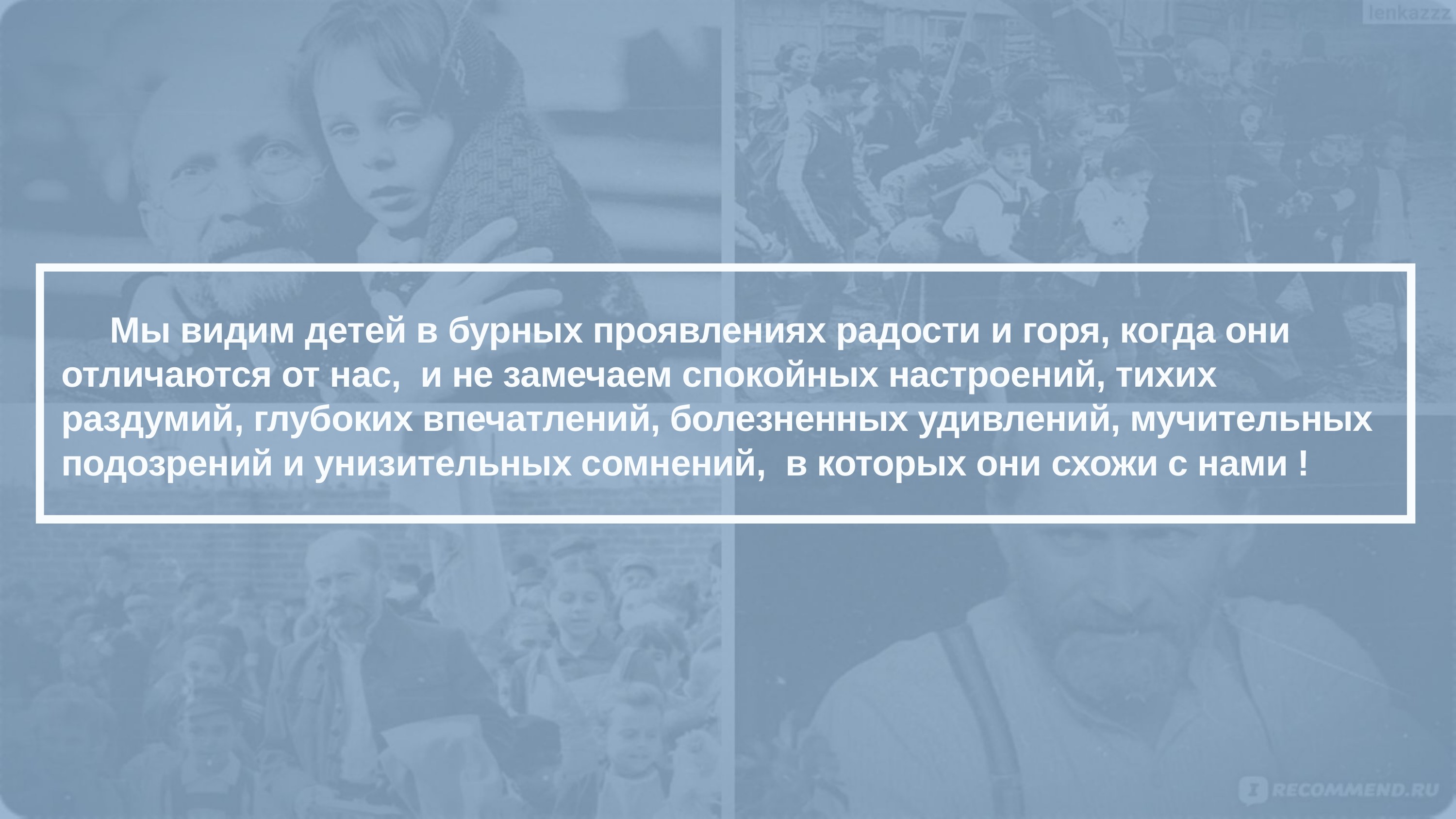

Мы видим детей в бурных проявлениях радости и горя, когда они
отличаются от нас,  и не замечаем спокойных настроений, тихих
раздумий, глубоких впечатлений, болезненных удивлений, мучительных подозрений и унизительных сомнений,  в которых они схожи с нами !